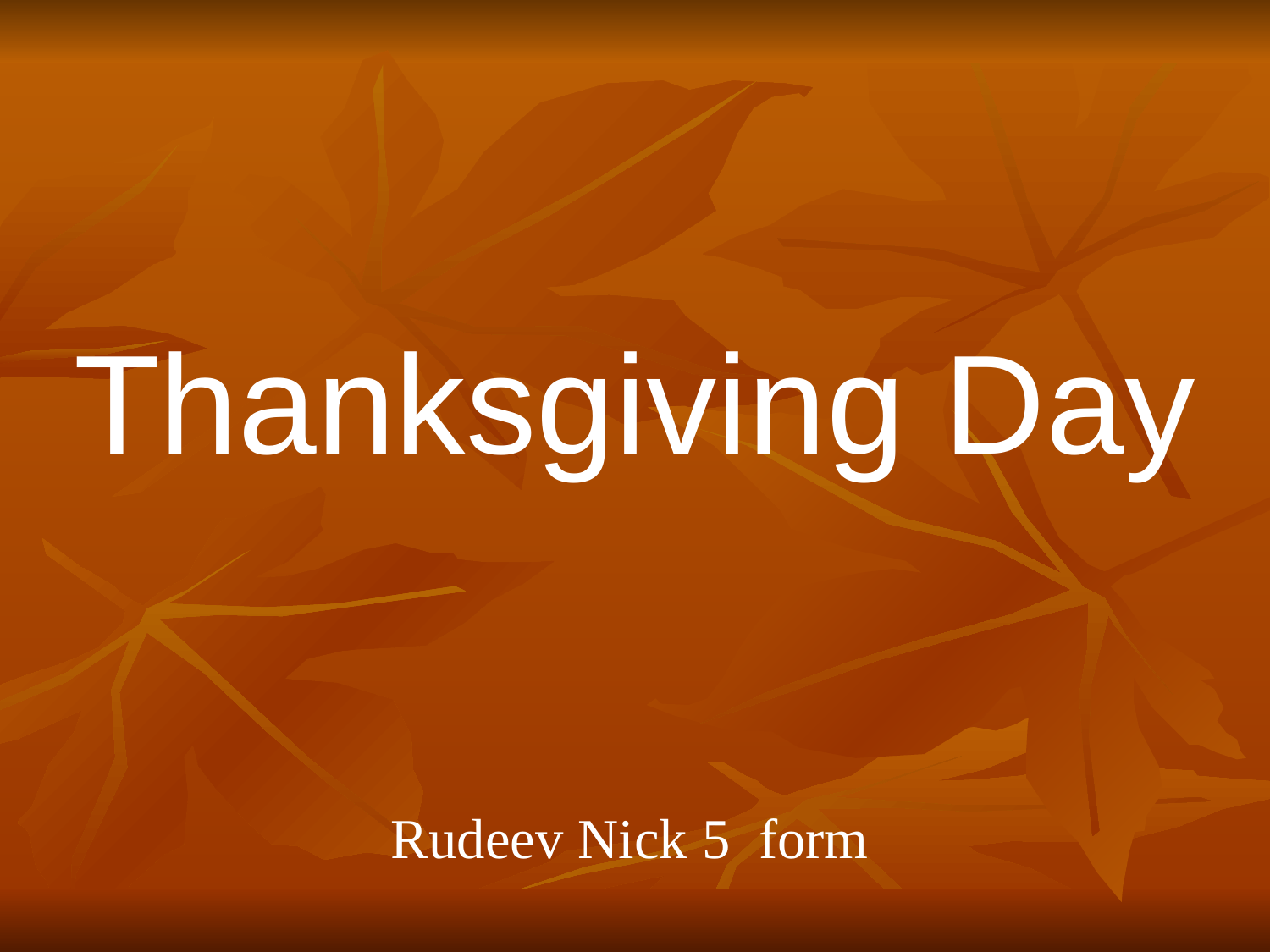

# Thanksgiving Day
Rudeev Nick 5  form